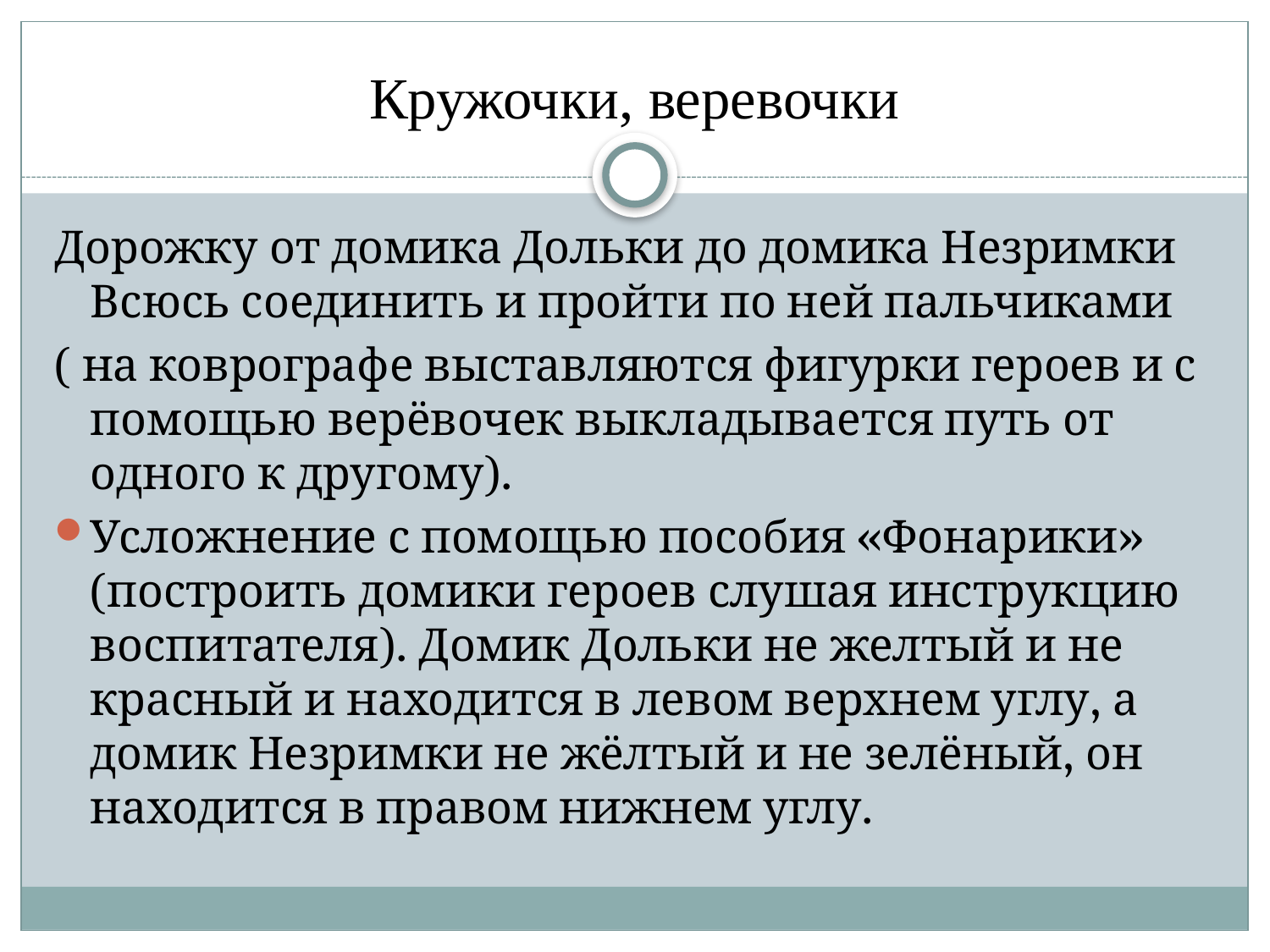

# Кружочки, веревочки
Дорожку от домика Дольки до домика Незримки Всюсь соединить и пройти по ней пальчиками
( на коврографе выставляются фигурки героев и с помощью верёвочек выкладывается путь от одного к другому).
Усложнение с помощью пособия «Фонарики» (построить домики героев слушая инструкцию воспитателя). Домик Дольки не желтый и не красный и находится в левом верхнем углу, а домик Незримки не жёлтый и не зелёный, он находится в правом нижнем углу.